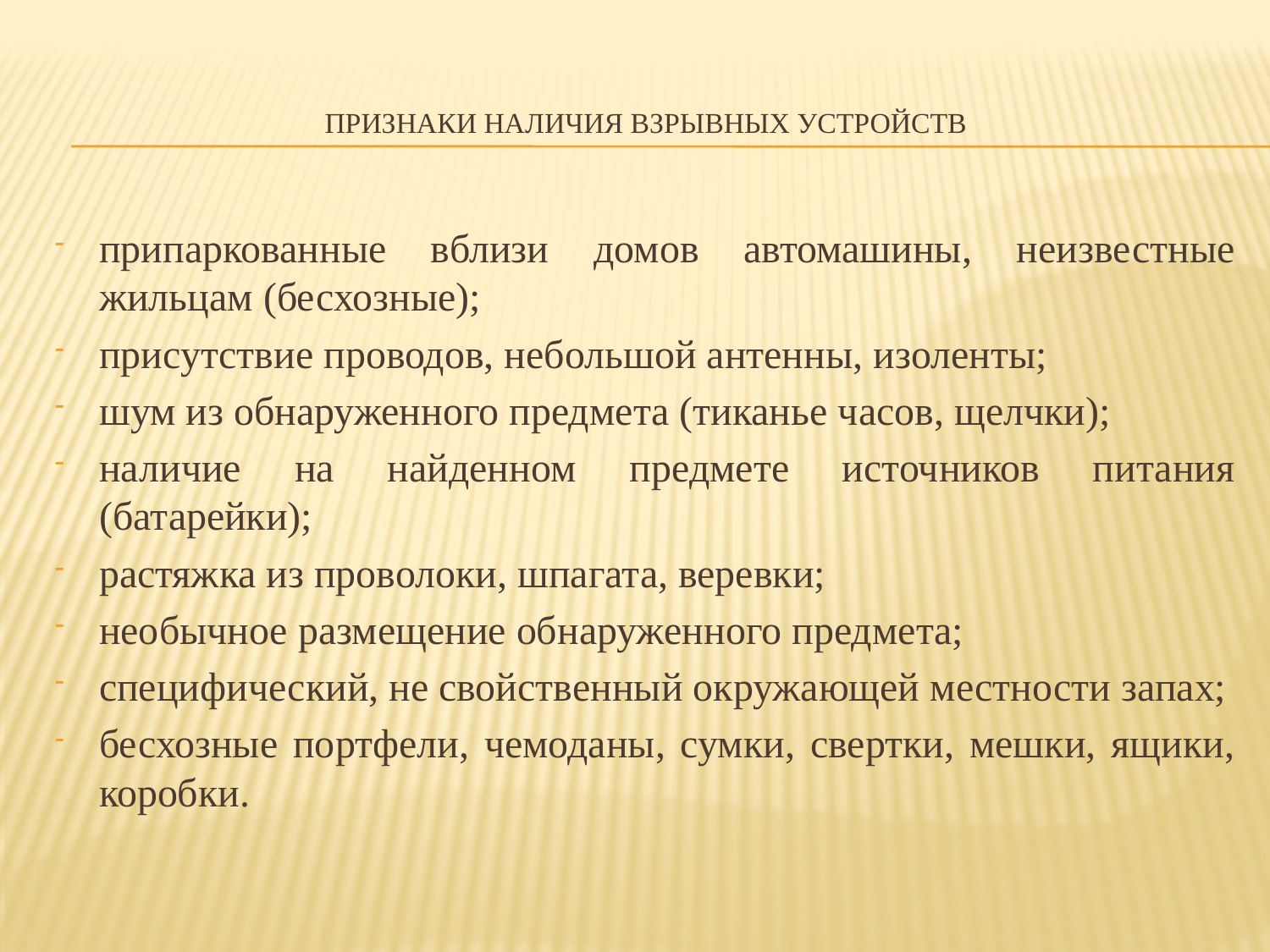

# ПРИЗНАКИ НАЛИЧИЯ ВЗРЫВНЫХ УСТРОЙСТВ
припаркованные вблизи домов автомашины, неизвестные жильцам (бесхозные);
присутствие проводов, небольшой антенны, изоленты;
шум из обнаруженного предмета (тиканье часов, щелчки);
наличие на найденном предмете источников питания (батарейки);
растяжка из проволоки, шпагата, веревки;
необычное размещение обнаруженного предмета;
специфический, не свойственный окружающей местности запах;
бесхозные портфели, чемоданы, сумки, свертки, мешки, ящики, коробки.